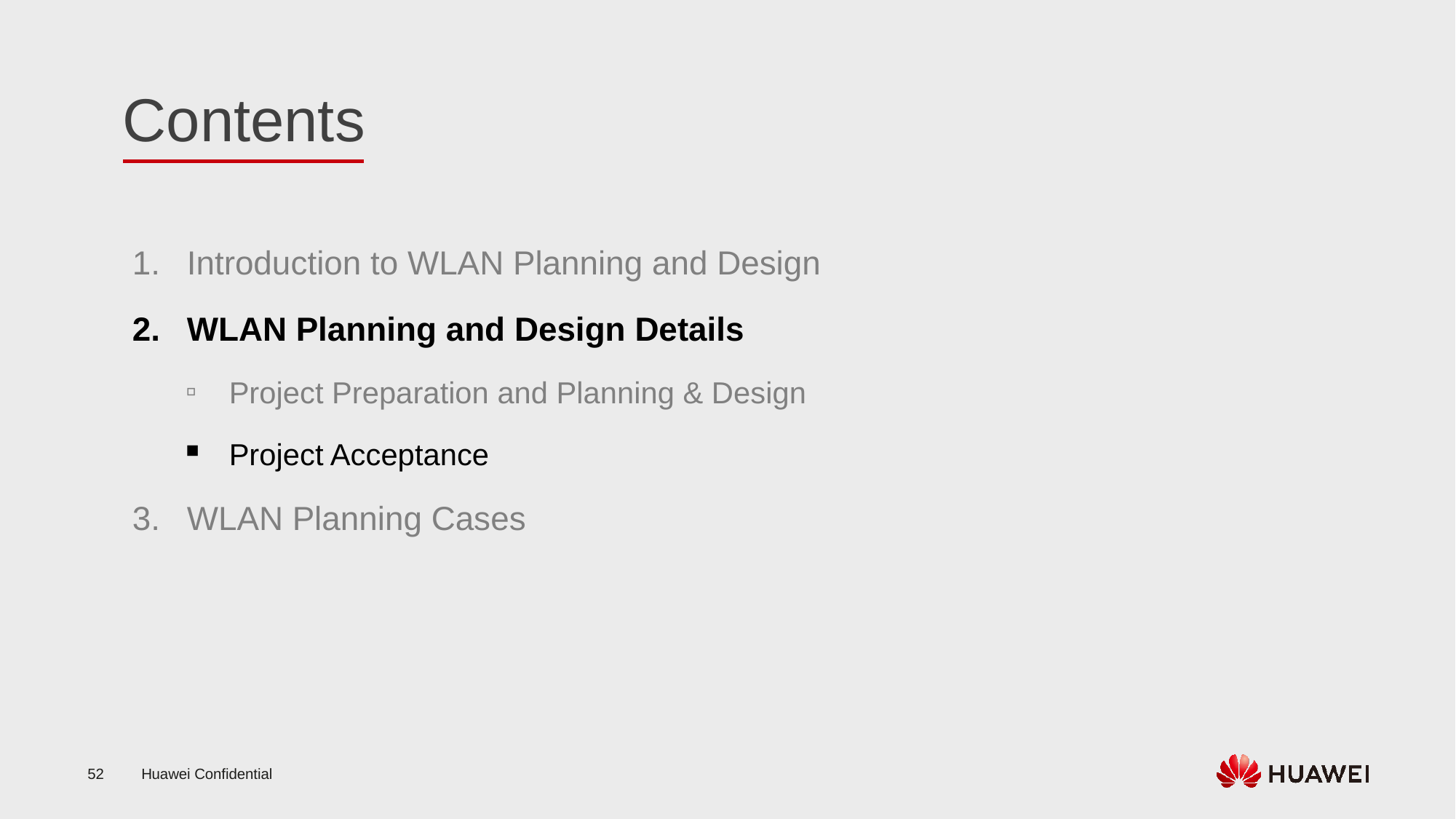

Introduction to WLAN Planning and Design
WLAN Planning and Design Details
Project Preparation and Planning & Design
Project Acceptance
WLAN Planning Cases